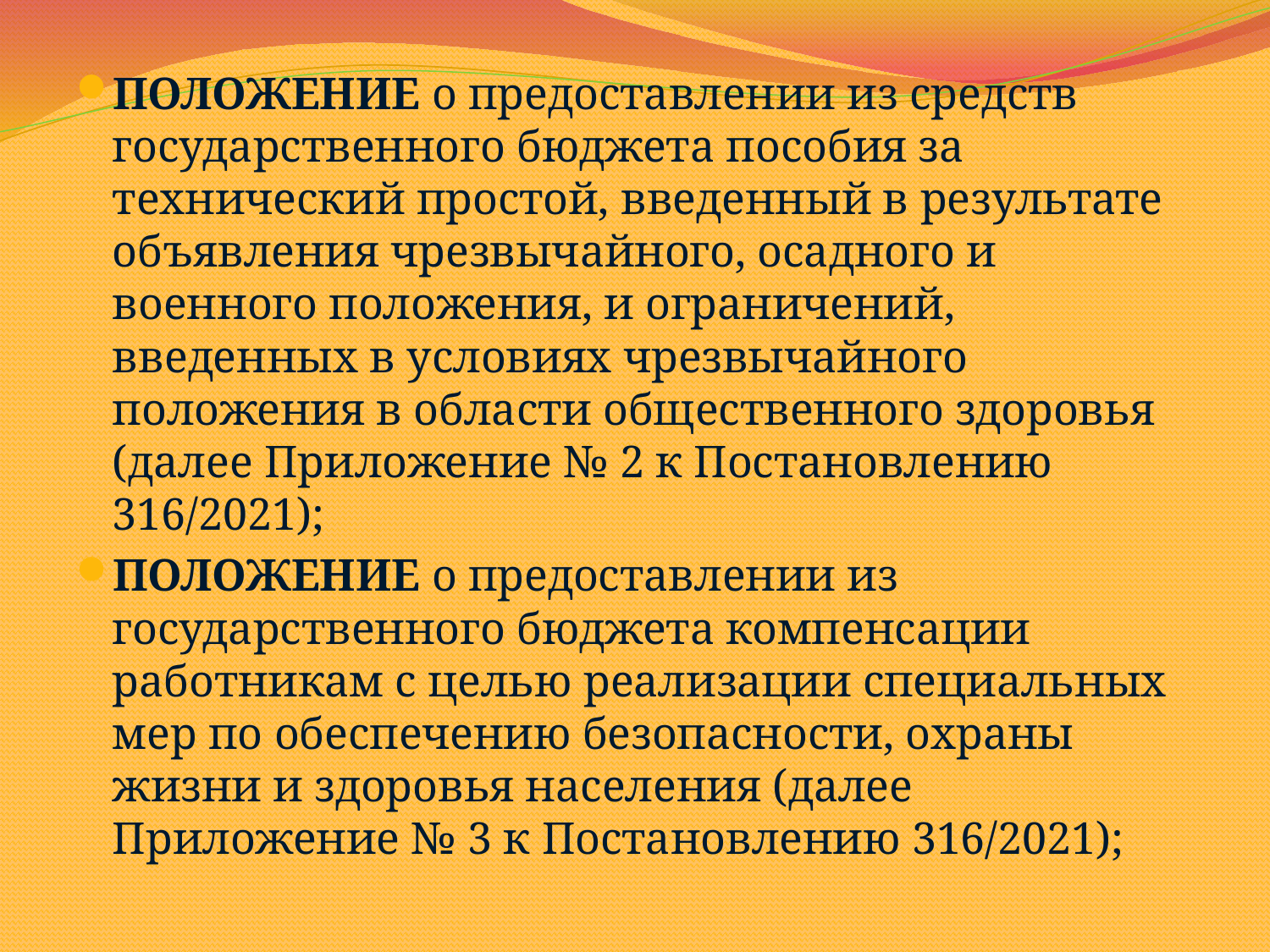

ПОЛОЖЕНИЕ о предоставлении из средств государственного бюджета пособия за технический простой, введенный в результате объявления чрезвычайного, осадного и военного положения, и ограничений, введенных в условиях чрезвычайного положения в области общественного здоровья (далее Приложение № 2 к Постановлению 316/2021);
ПОЛОЖЕНИЕ о предоставлении из государственного бюджета компенсации работникам с целью реализации специальных мер по обеспечению безопасности, охраны жизни и здоровья населения (далее Приложение № 3 к Постановлению 316/2021);